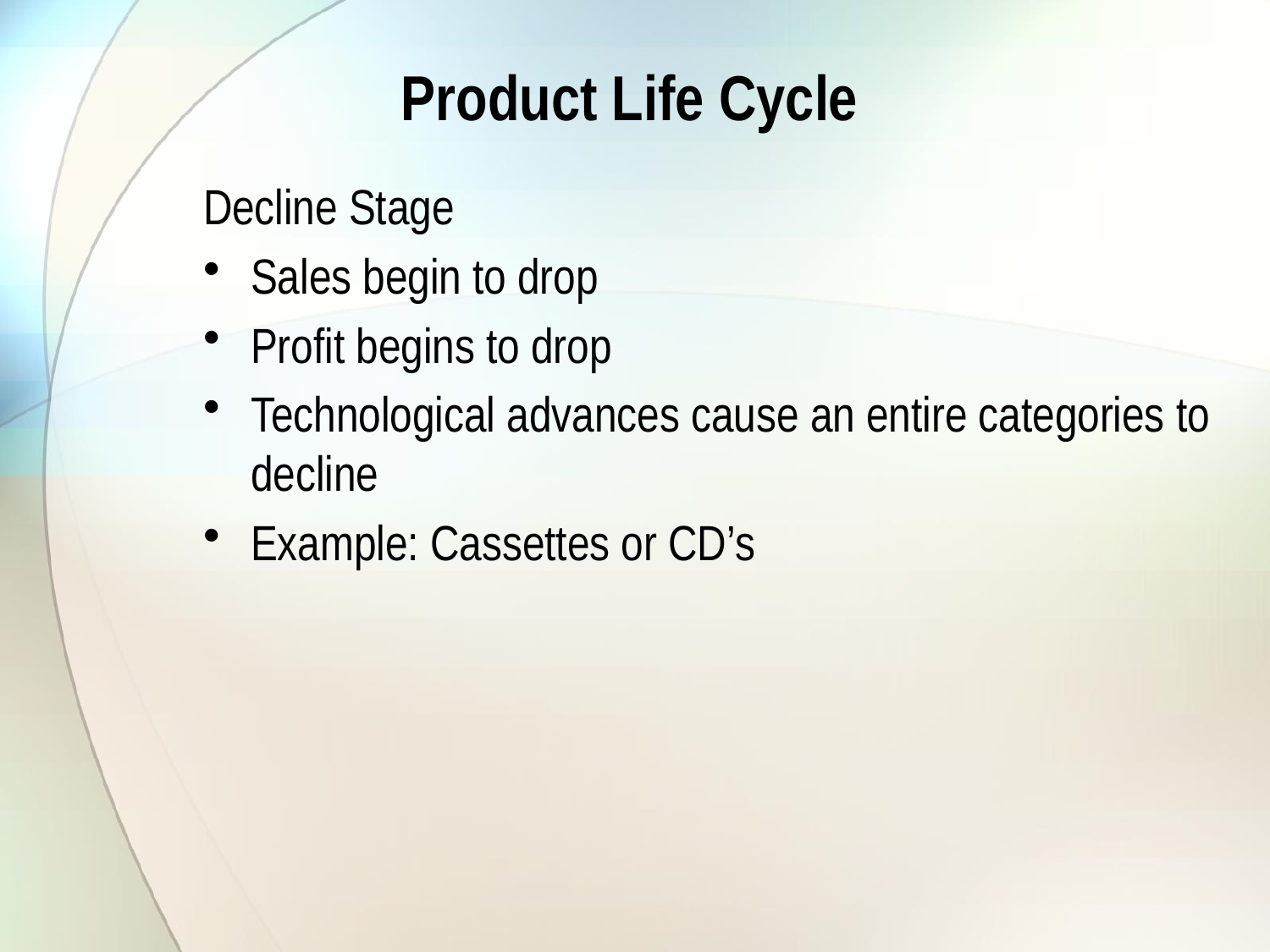

# Product Life Cycle
Decline Stage
Sales begin to drop
Profit begins to drop
Technological advances cause an entire categories to decline
Example: Cassettes or CD’s